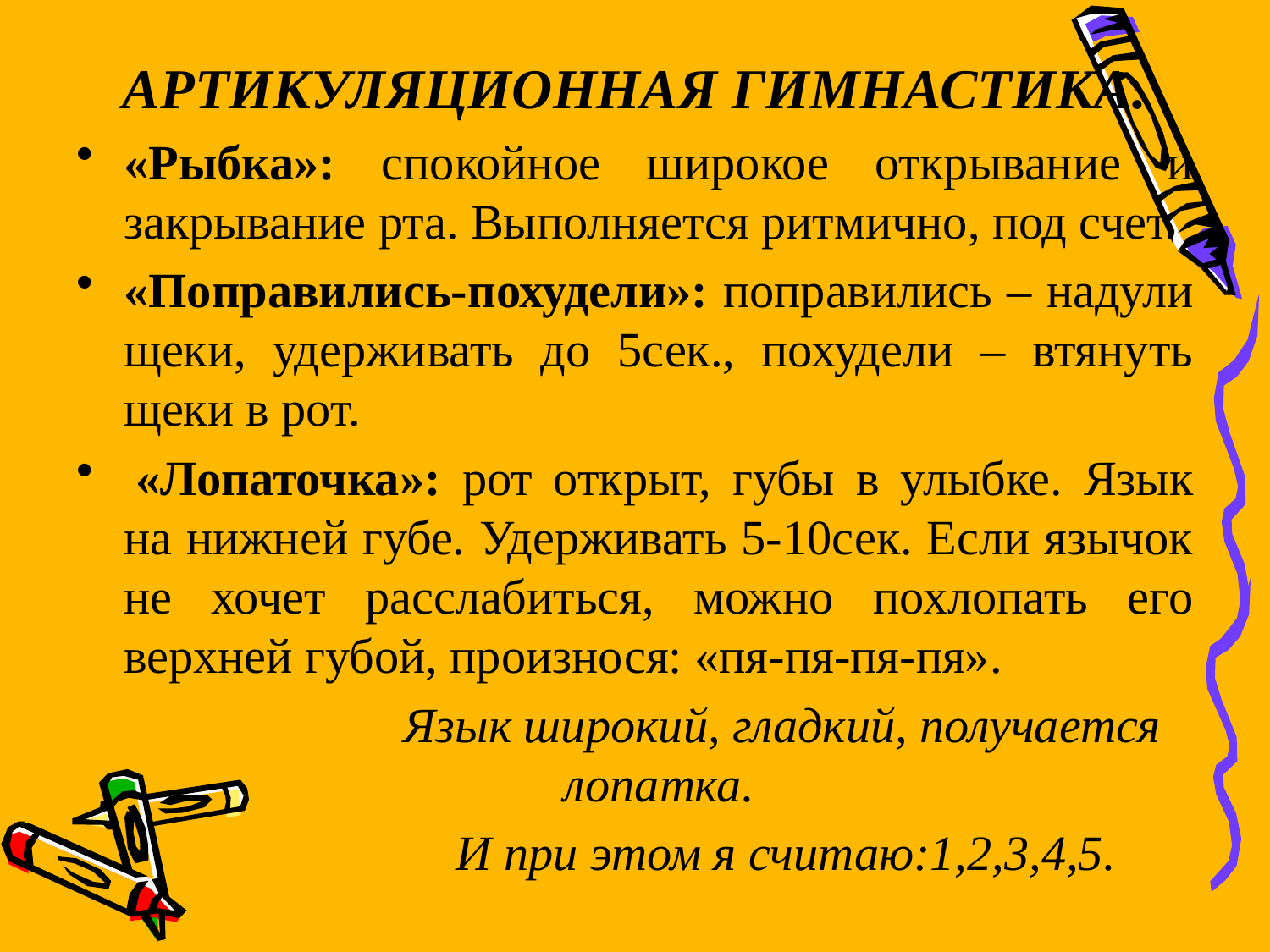

АРТИКУЛЯЦИОННАЯ ГИМНАСТИКА.
«Рыбка»: спокойное широкое открывание и закрывание рта. Выполняется ритмично, под счет.
«Поправились-похудели»: поправились – надули щеки, удерживать до 5сек., похудели – втянуть щеки в рот.
 «Лопаточка»: рот открыт, губы в улыбке. Язык на нижней губе. Удерживать 5-10сек. Если язычок не хочет расслабиться, можно похлопать его верхней губой, произнося: «пя-пя-пя-пя».
                        Язык широкий, гладкий, получается лопатка.
			И при этом я считаю:1,2,3,4,5.